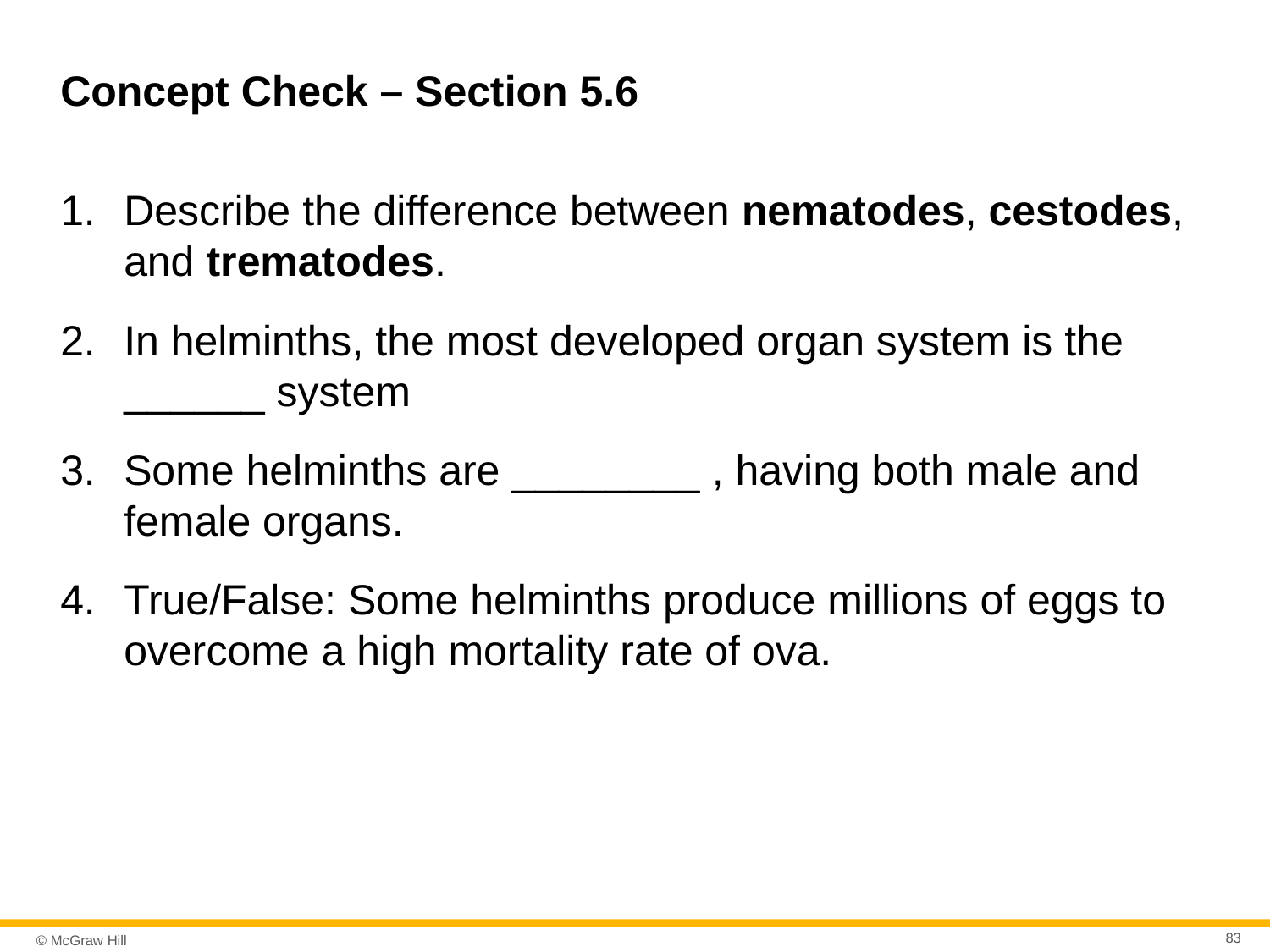

# Concept Check – Section 5.6
Describe the difference between nematodes, cestodes, and trematodes.
In helminths, the most developed organ system is the ______ system
Some helminths are ________ , having both male and female organs.
True/False: Some helminths produce millions of eggs to overcome a high mortality rate of ova.